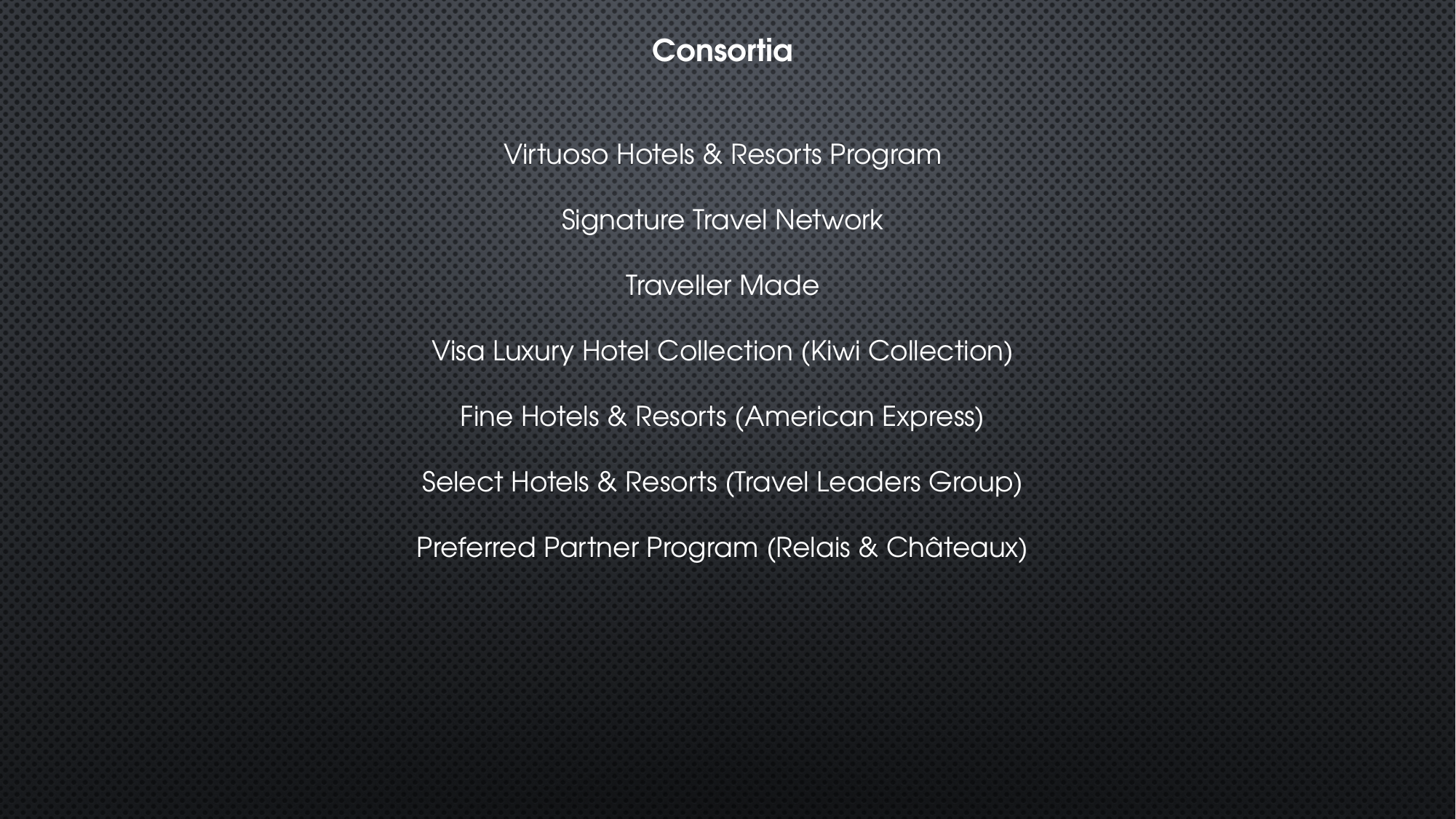

Consortia

Virtuoso Hotels & Resorts Program

Signature Travel Network

Traveller Made

Visa Luxury Hotel Collection (Kiwi Collection)

Fine Hotels & Resorts (American Express)

Select Hotels & Resorts (Travel Leaders Group)

Preferred Partner Program (Relais & Châteaux)